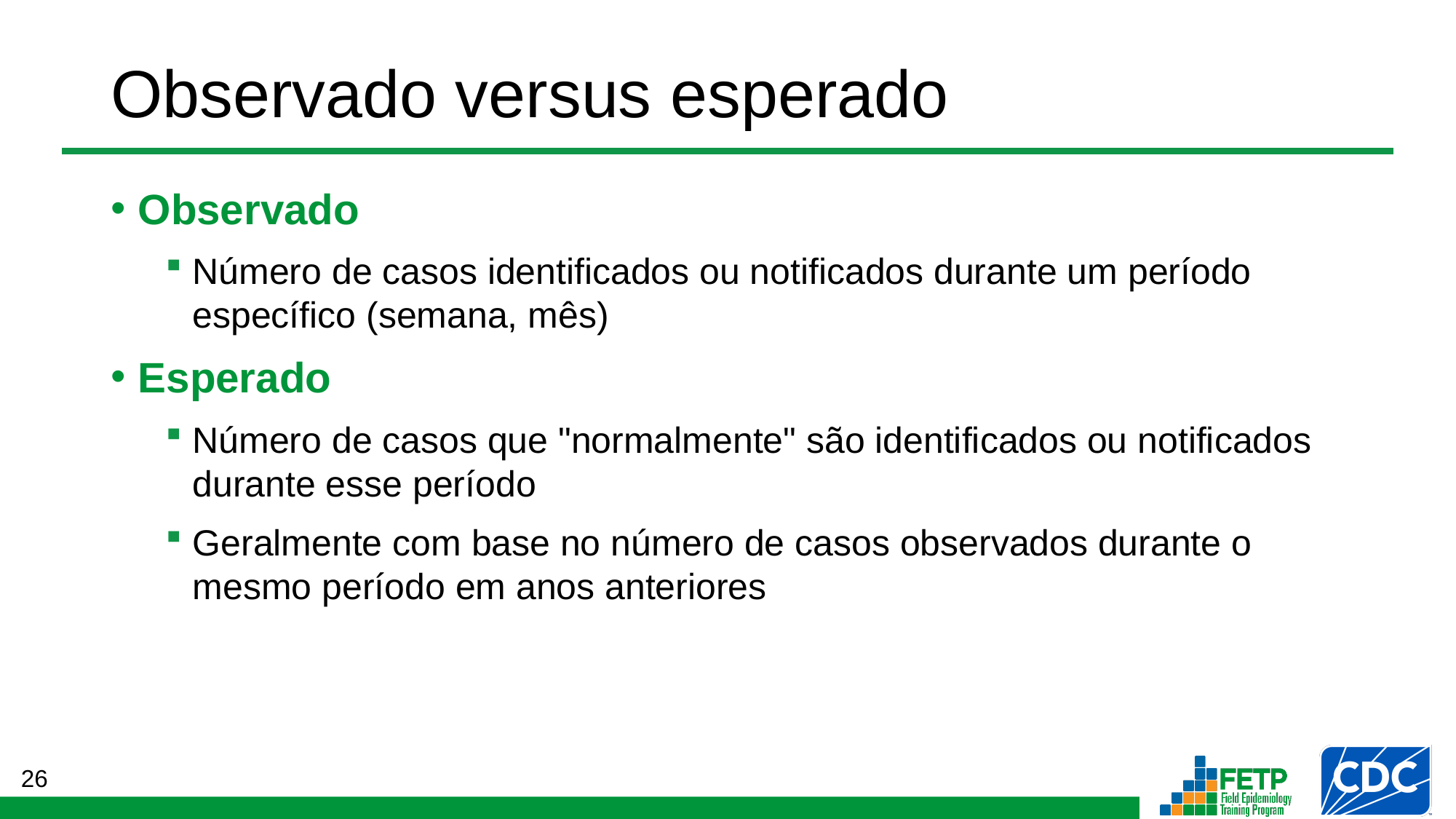

# Observado versus esperado
Observado
Número de casos identificados ou notificados durante um período específico (semana, mês)
Esperado
Número de casos que "normalmente" são identificados ou notificados durante esse período
Geralmente com base no número de casos observados durante o mesmo período em anos anteriores